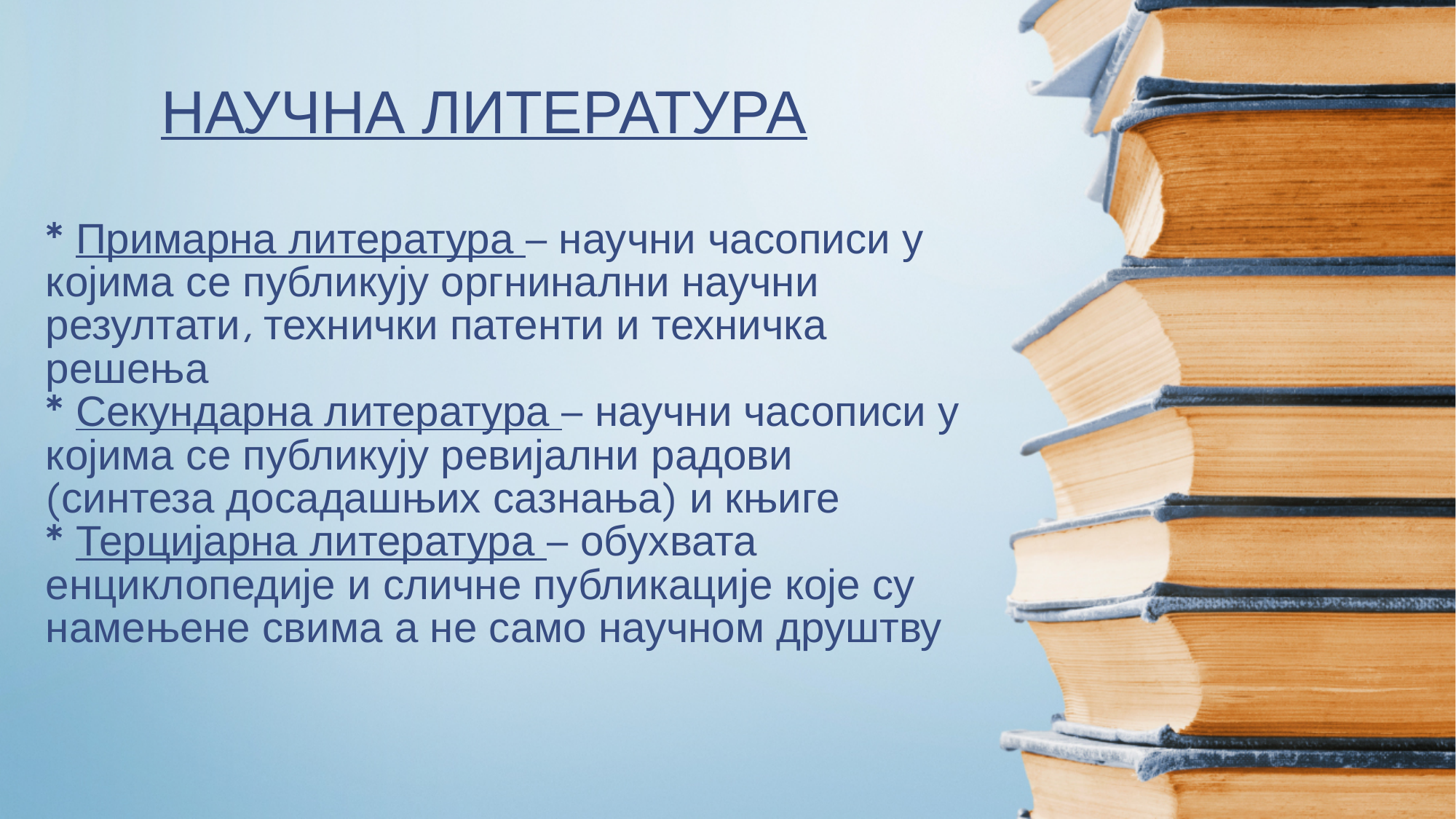

НАУЧНА ЛИТЕРАТУРА
# * Примарна литература – научни часописи у којима се публикују оргнинални научни резултати, технички патенти и техничка решења * Секундарна литература – научни часописи у којима се публикују ревијални радови (синтеза досадашњих сазнања) и књиге * Терцијарна литература – обухвата енциклопедије и сличне публикације које су намењене свима а не само научном друштву